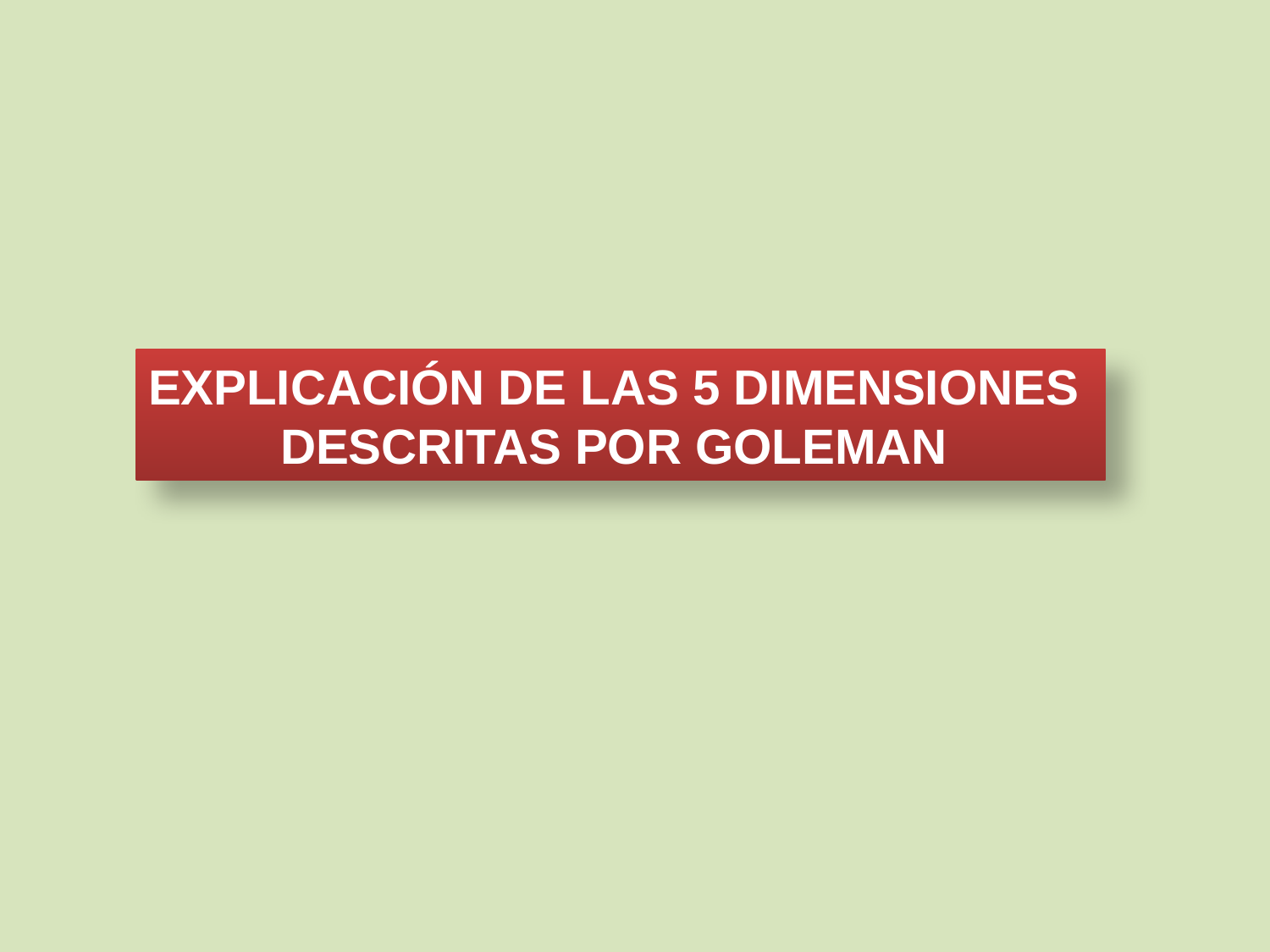

EXPLICACIÓN DE LAS 5 DIMENSIONES
DESCRITAS POR GOLEMAN